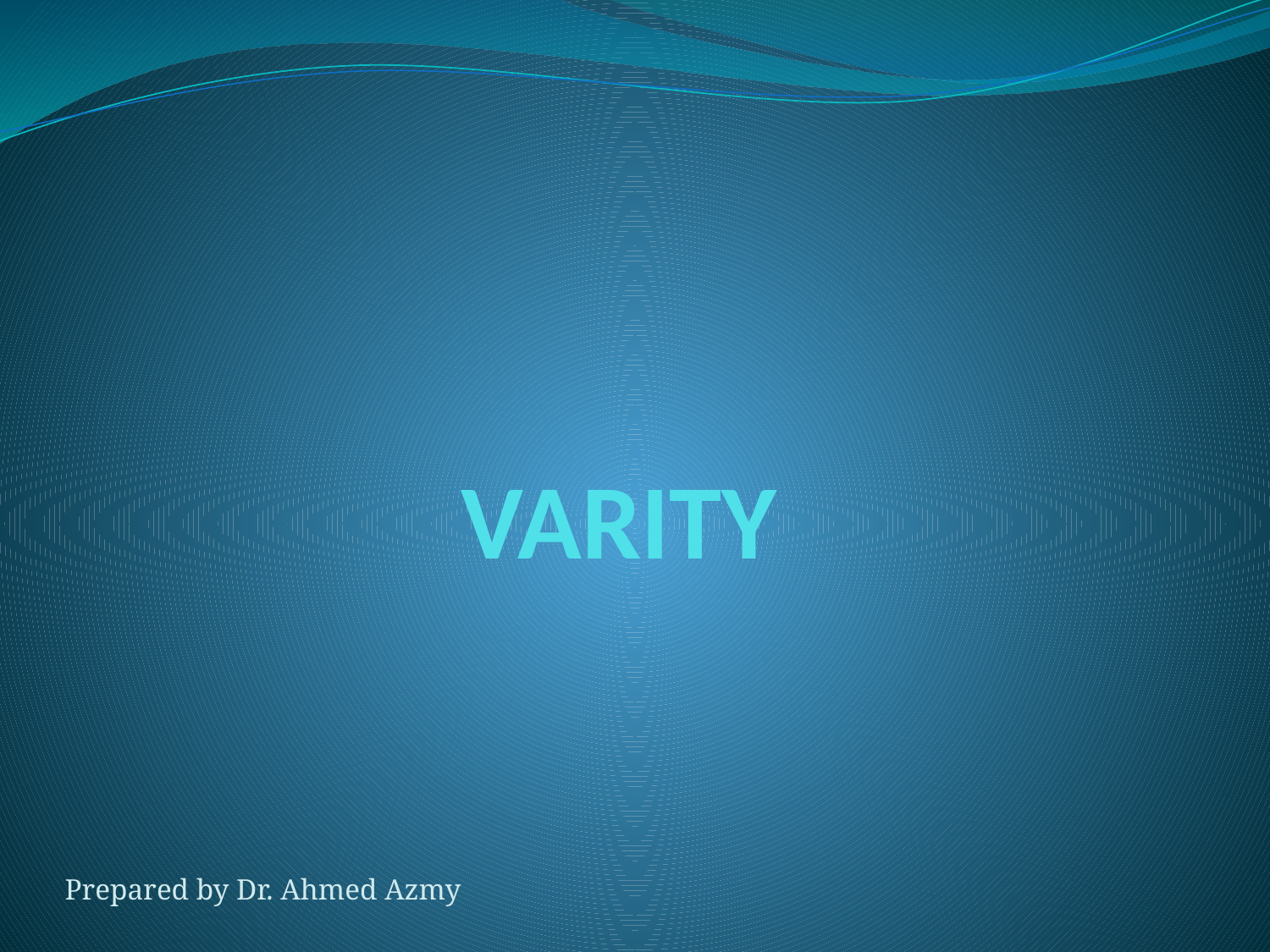

# VARITY
Prepared by Dr. Ahmed Azmy